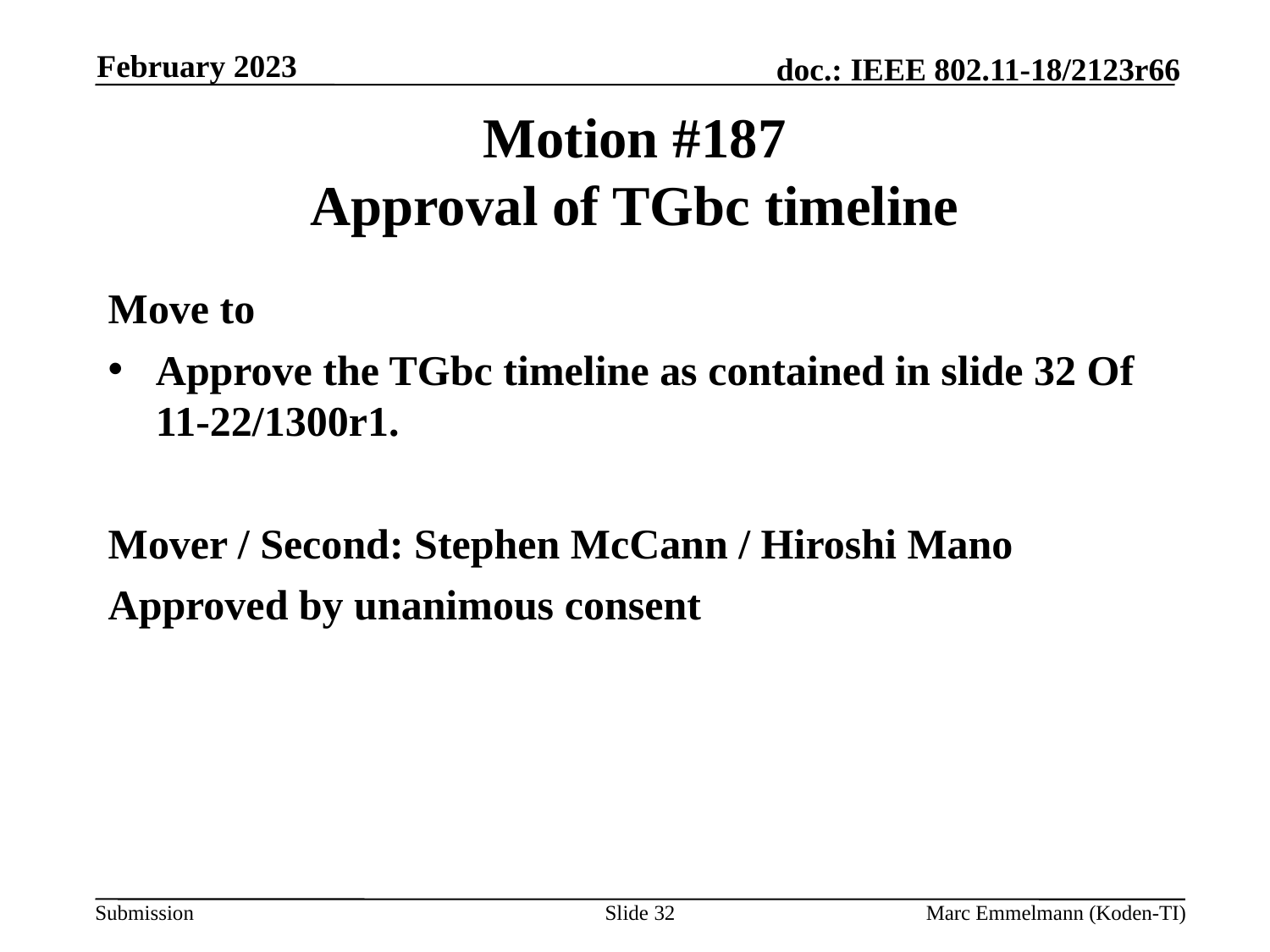

February 2023
# Motion #187 Approval of TGbc timeline
Move to
Approve the TGbc timeline as contained in slide 32 Of 11-22/1300r1.

Mover / Second: Stephen McCann / Hiroshi Mano
Approved by unanimous consent
Slide 32
Marc Emmelmann (Koden-TI)